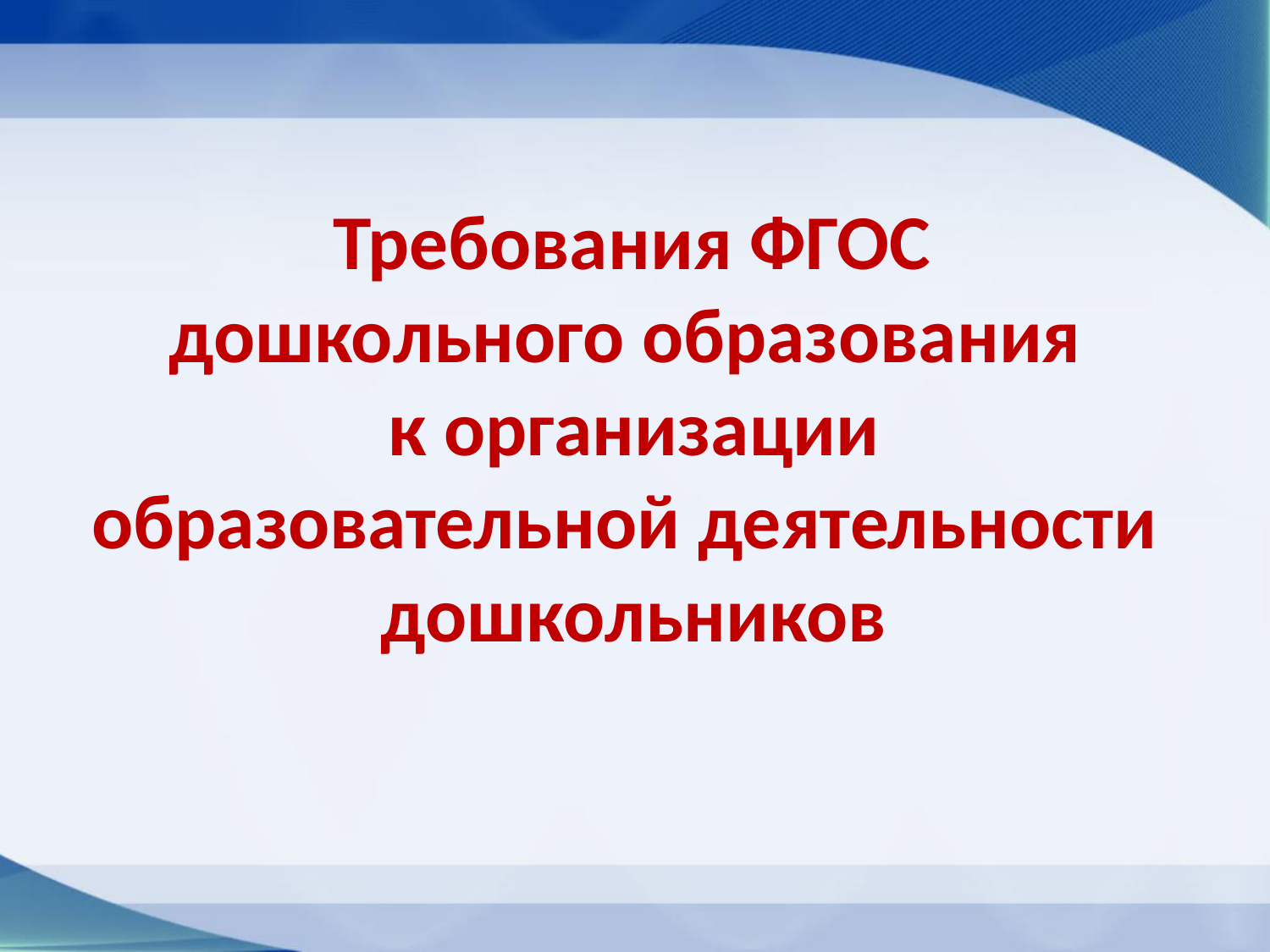

Требования ФГОС
дошкольного образования
к организации
образовательной деятельности
дошкольников